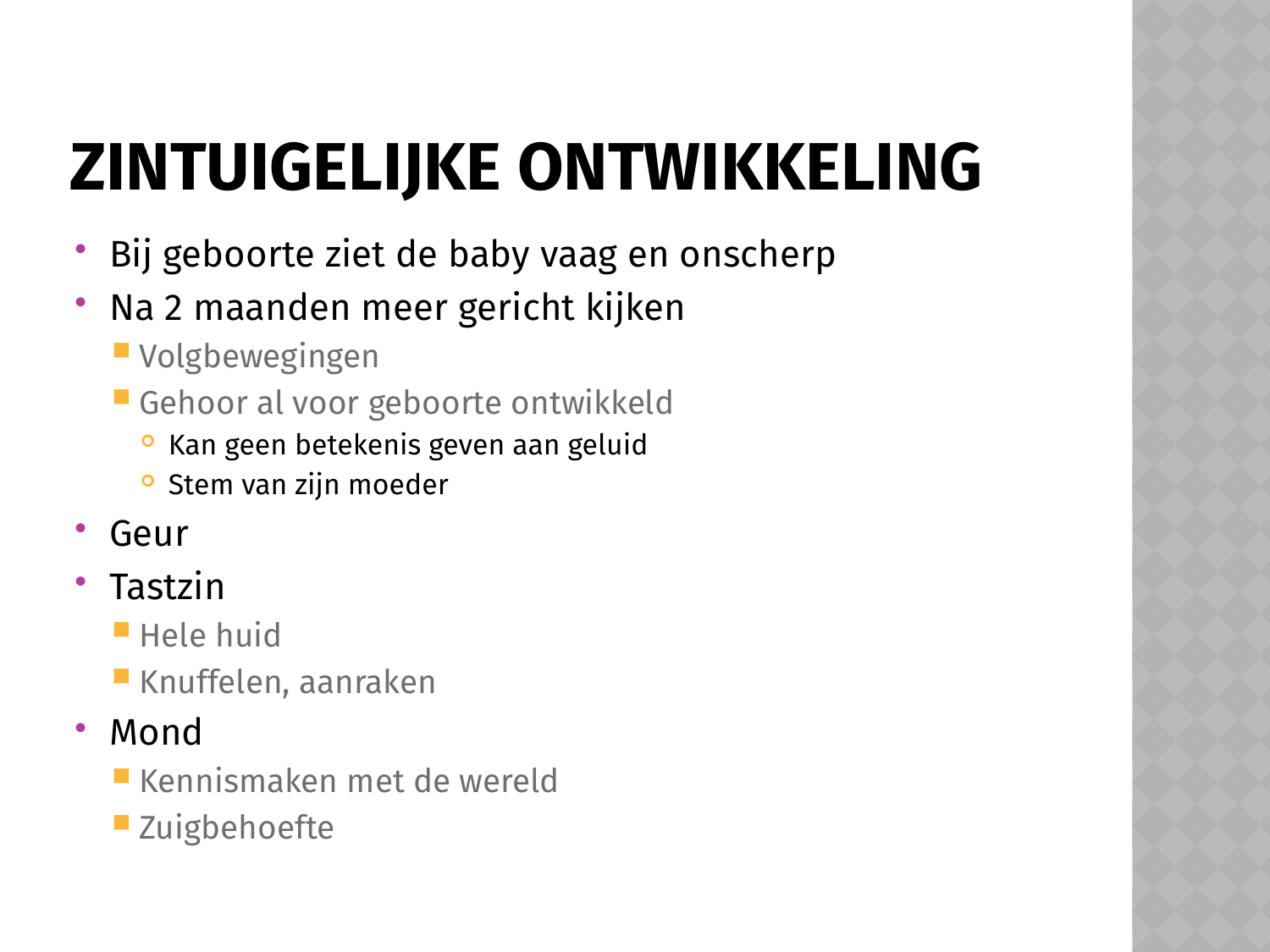

# Zintuigelijke ontwikkeling
Bij geboorte ziet de baby vaag en onscherp
Na 2 maanden meer gericht kijken
Volgbewegingen
Gehoor al voor geboorte ontwikkeld
Kan geen betekenis geven aan geluid
Stem van zijn moeder
Geur
Tastzin
Hele huid
Knuffelen, aanraken
Mond
Kennismaken met de wereld
Zuigbehoefte